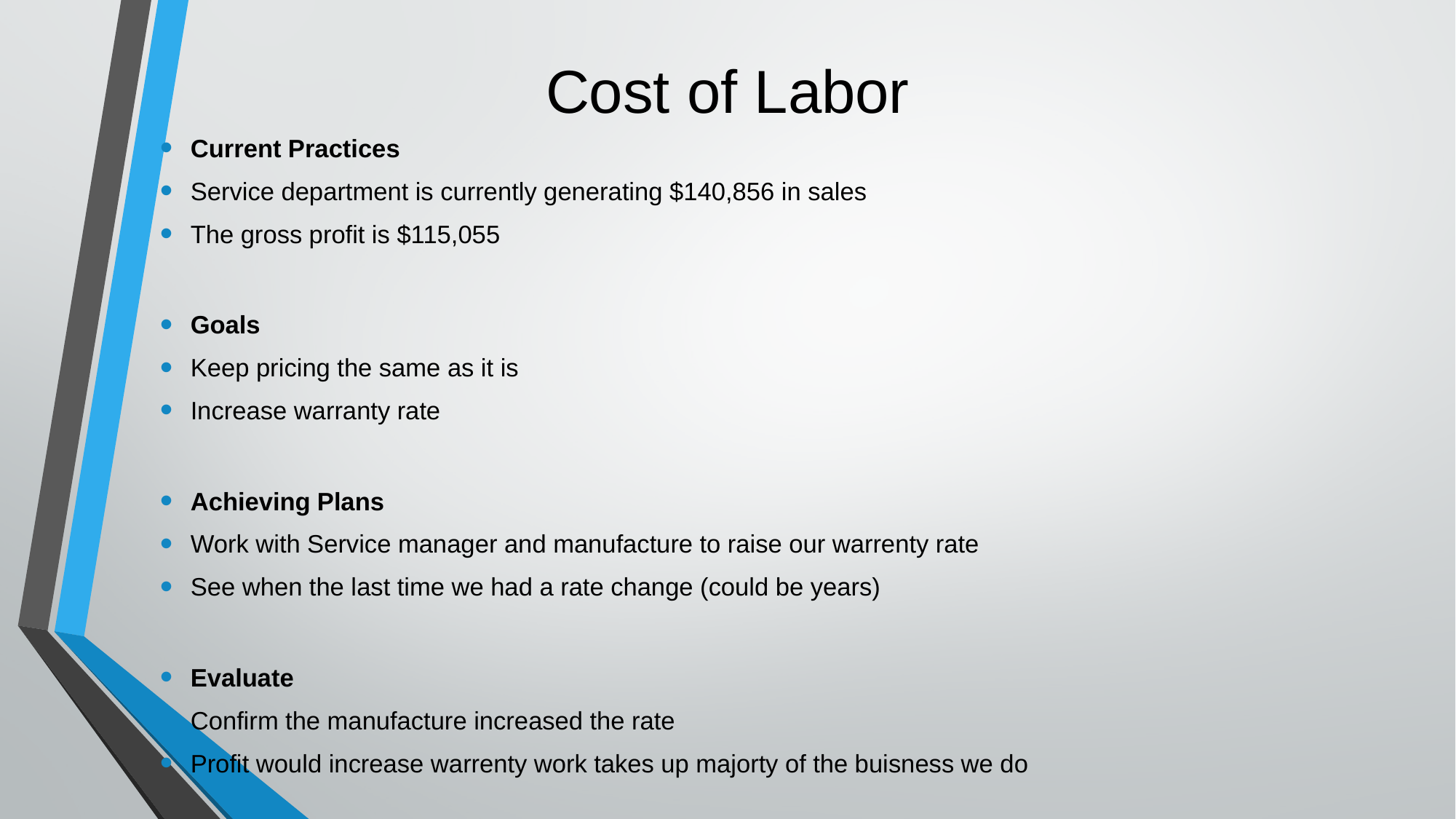

# Cost of Labor
Current Practices
Service department is currently generating $140,856 in sales
The gross profit is $115,055

Goals
Keep pricing the same as it is
Increase warranty rate

Achieving Plans
Work with Service manager and manufacture to raise our warrenty rate
See when the last time we had a rate change (could be years)

Evaluate
Confirm the manufacture increased the rate
Profit would increase warrenty work takes up majorty of the buisness we do